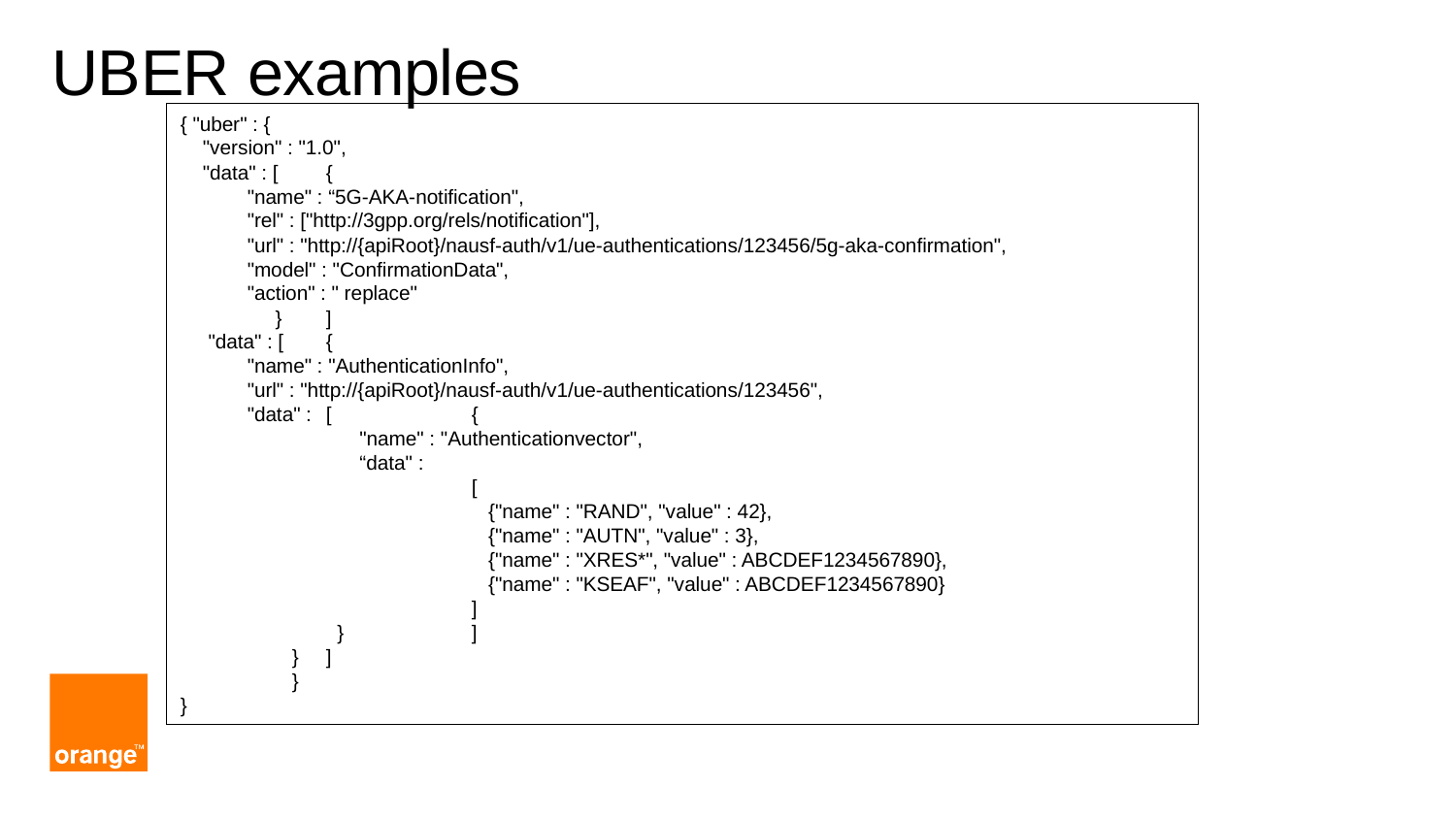

# UBER examples
{ "uber" : {
    "version" : "1.0",
    "data" : [	{
            "name" : “5G-AKA-notification",
            "rel" : ["http://3gpp.org/rels/notification"],
            "url" : "http://{apiRoot}/nausf-auth/v1/ue-authentications/123456/5g-aka-confirmation",
            "model" : "ConfirmationData",
            "action" : " replace"
                 }	]
     "data" : [	{
            "name" : "AuthenticationInfo",
            "url" : "http://{apiRoot}/nausf-auth/v1/ue-authentications/123456",
            "data" : 	[	{
	      "name" : "Authenticationvector",
	      “data" :
		[
		   {"name" : "RAND", "value" : 42},
		   {"name" : "AUTN", "value" : 3},
		   {"name" : "XRES*", "value" : ABCDEF1234567890},
		   {"name" : "KSEAF", "value" : ABCDEF1234567890}
		]
	  }	]
                    }	]
                    }
}